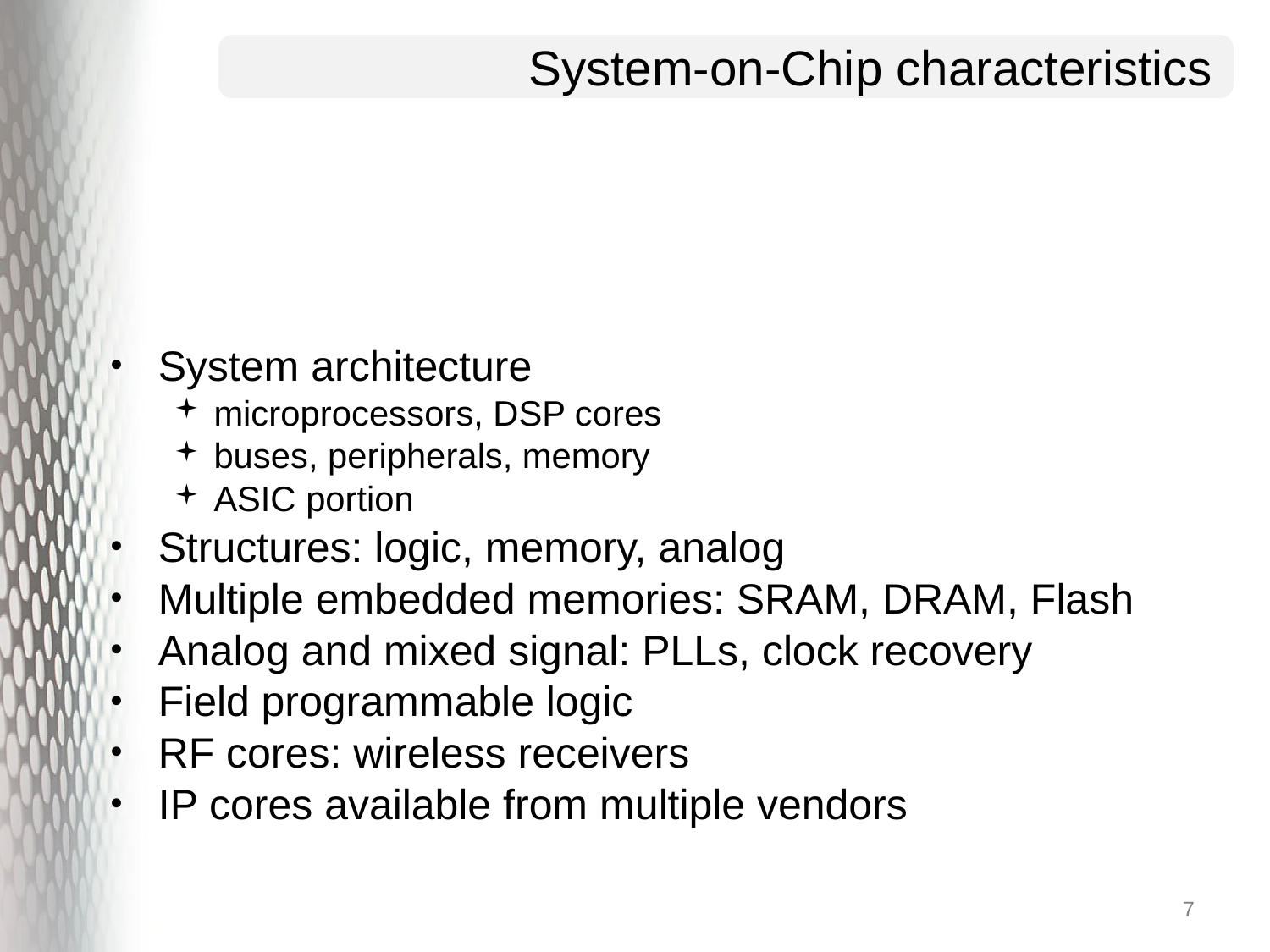

# System-on-Chip characteristics
System architecture
microprocessors, DSP cores
buses, peripherals, memory
ASIC portion
Structures: logic, memory, analog
Multiple embedded memories: SRAM, DRAM, Flash
Analog and mixed signal: PLLs, clock recovery
Field programmable logic
RF cores: wireless receivers
IP cores available from multiple vendors